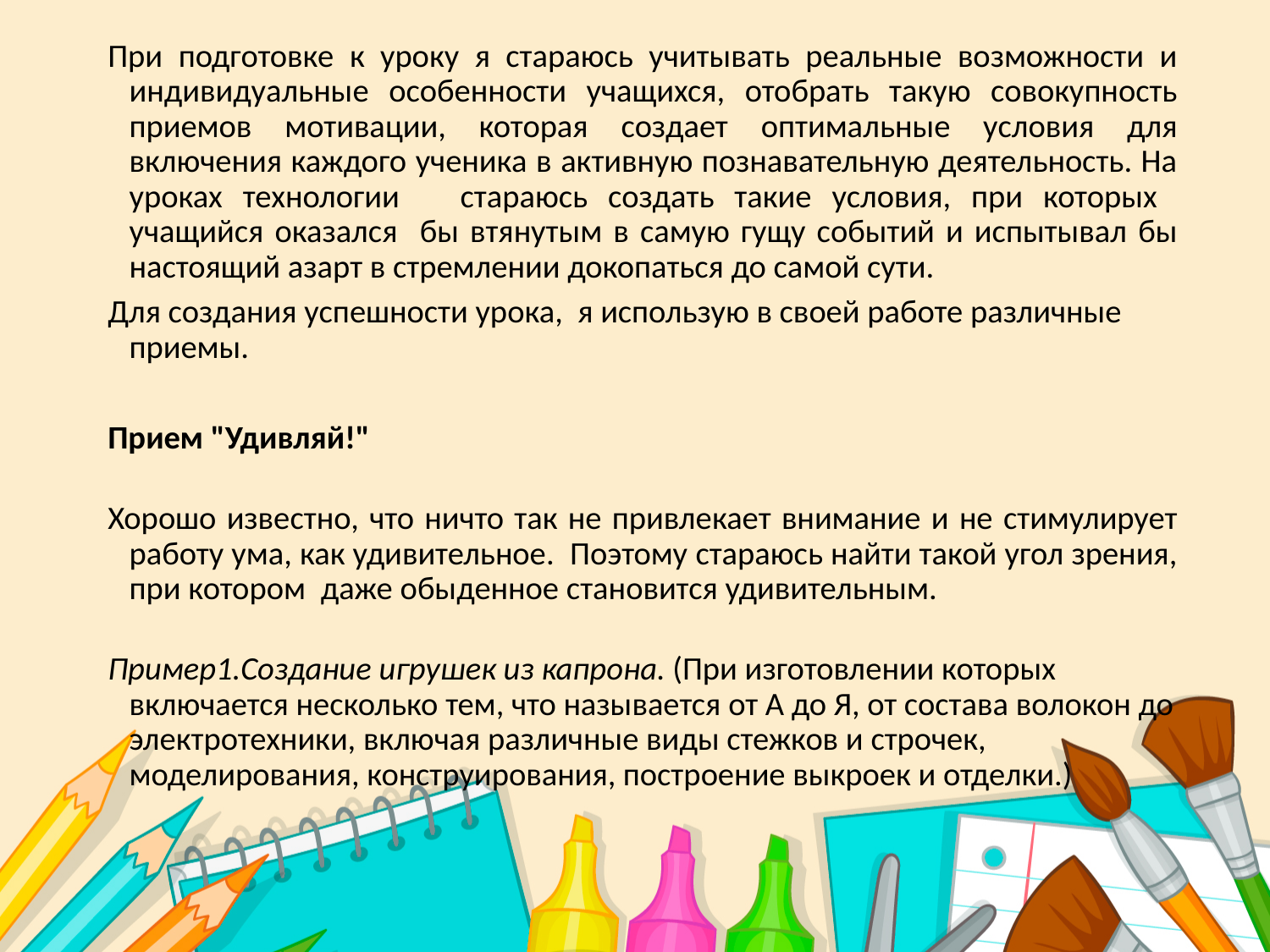

При подготовке к уроку я стараюсь учитывать реальные возможности и индивидуальные особенности учащихся, отобрать такую совокупность приемов мотивации, которая создает оптимальные условия для включения каждого ученика в активную познавательную деятельность. На уроках технологии   стараюсь создать такие условия, при которых  учащийся оказался  бы втянутым в самую гущу событий и испытывал бы настоящий азарт в стремлении докопаться до самой сути.
Для создания успешности урока,  я использую в своей работе различные приемы.

Прием "Удивляй!"
Хорошо известно, что ничто так не привлекает внимание и не стимулирует работу ума, как удивительное.  Поэтому стараюсь найти такой угол зрения, при котором  даже обыденное становится удивительным.
Пример1.Создание игрушек из капрона. (При изготовлении которых включается несколько тем, что называется от А до Я, от состава волокон до электротехники, включая различные виды стежков и строчек, моделирования, конструирования, построение выкроек и отделки.)